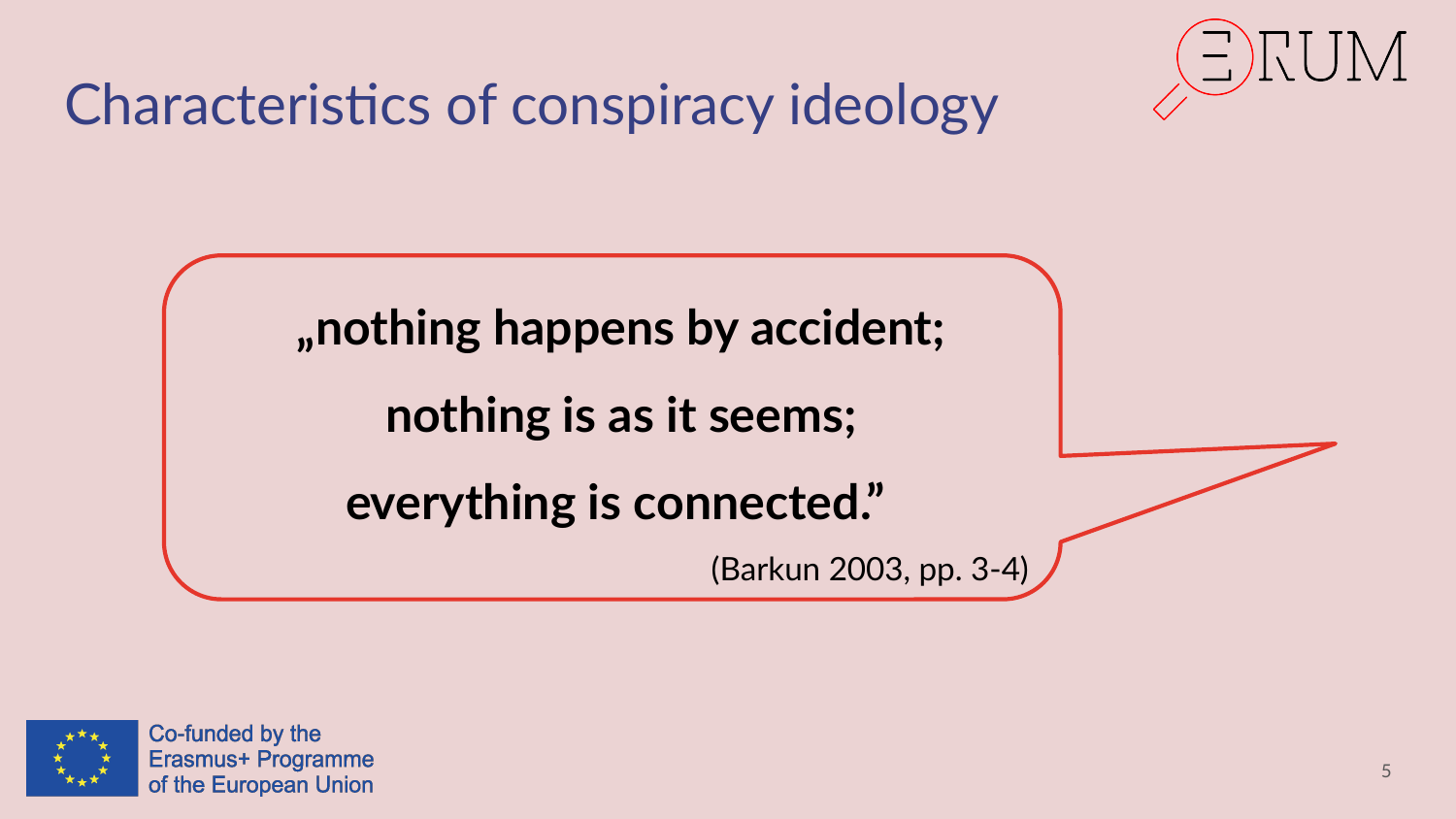

# Characteristics of conspiracy ideology
„nothing happens by accident;
nothing is as it seems;
everything is connected.”
(Barkun 2003, pp. 3-4)
5